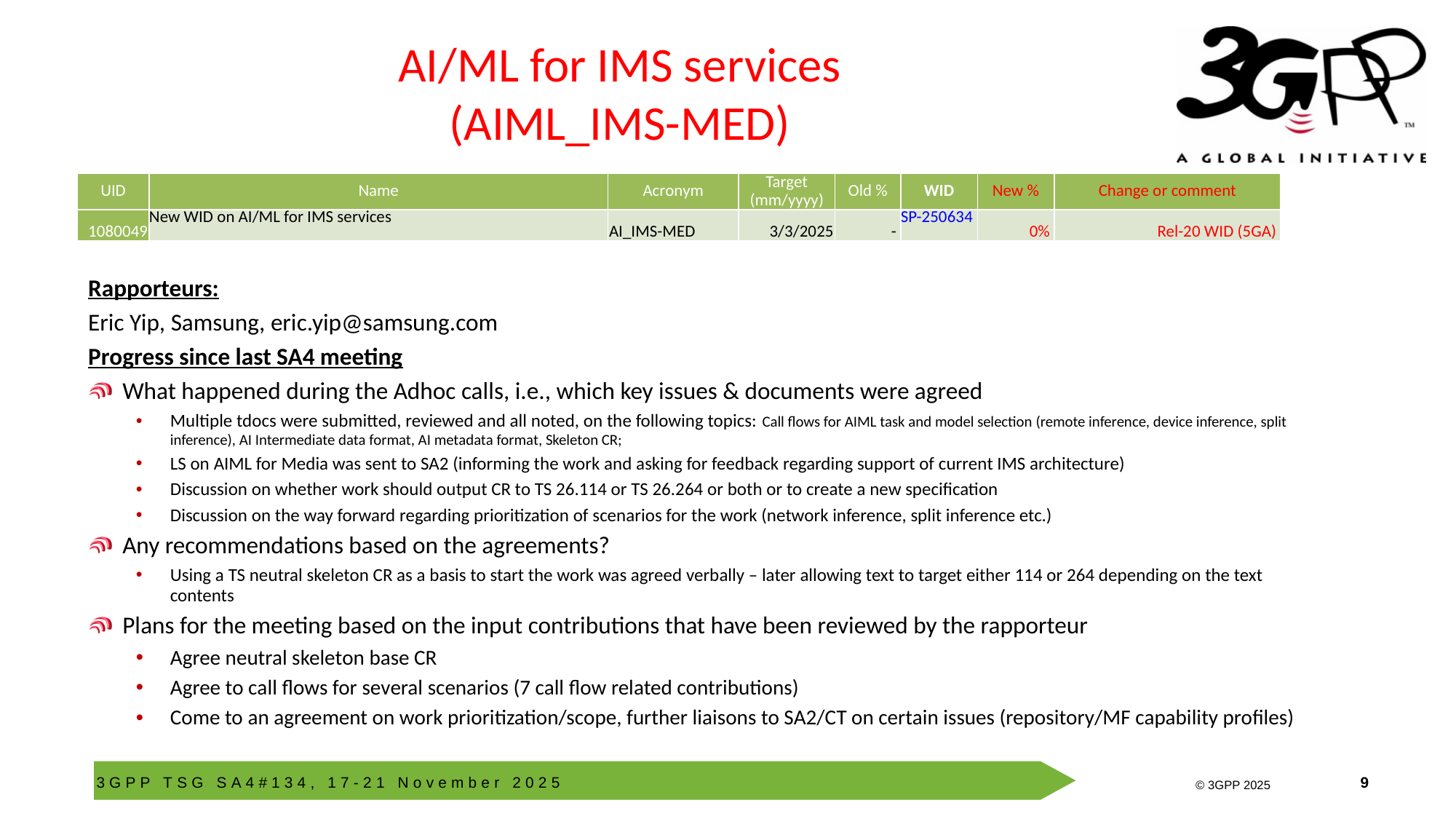

# AI/ML for IMS services (AIML_IMS-MED)
| UID | Name | Acronym | Target (mm/yyyy) | Old % | WID | New % | Change or comment |
| --- | --- | --- | --- | --- | --- | --- | --- |
| 1080049 | New WID on AI/ML for IMS services | AI\_IMS-MED | 3/3/2025 | - | SP-250634 | 0% | Rel-20 WID (5GA) |
Rapporteurs:
Eric Yip, Samsung, eric.yip@samsung.com
Progress since last SA4 meeting
What happened during the Adhoc calls, i.e., which key issues & documents were agreed
Multiple tdocs were submitted, reviewed and all noted, on the following topics: Call flows for AIML task and model selection (remote inference, device inference, split inference), AI Intermediate data format, AI metadata format, Skeleton CR;
LS on AIML for Media was sent to SA2 (informing the work and asking for feedback regarding support of current IMS architecture)
Discussion on whether work should output CR to TS 26.114 or TS 26.264 or both or to create a new specification
Discussion on the way forward regarding prioritization of scenarios for the work (network inference, split inference etc.)
Any recommendations based on the agreements?
Using a TS neutral skeleton CR as a basis to start the work was agreed verbally – later allowing text to target either 114 or 264 depending on the text contents
Plans for the meeting based on the input contributions that have been reviewed by the rapporteur
Agree neutral skeleton base CR
Agree to call flows for several scenarios (7 call flow related contributions)
Come to an agreement on work prioritization/scope, further liaisons to SA2/CT on certain issues (repository/MF capability profiles)